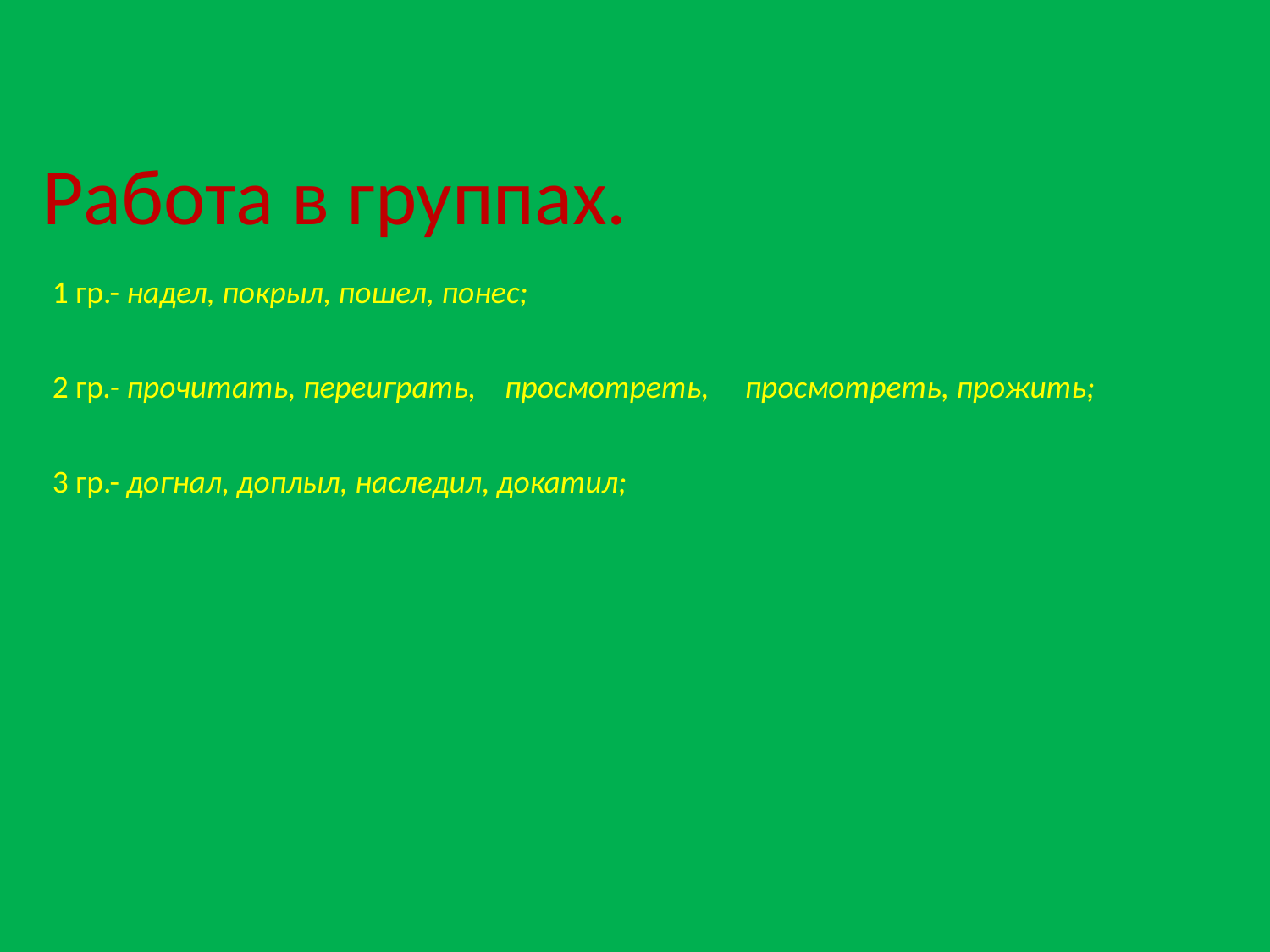

# Работа в группах.

1 гр.- надел, покрыл, пошел, понес;

2 гр.- прочитать, переиграть,    просмотреть,     просмотреть, прожить;

3 гр.- догнал, доплыл, наследил, докатил;